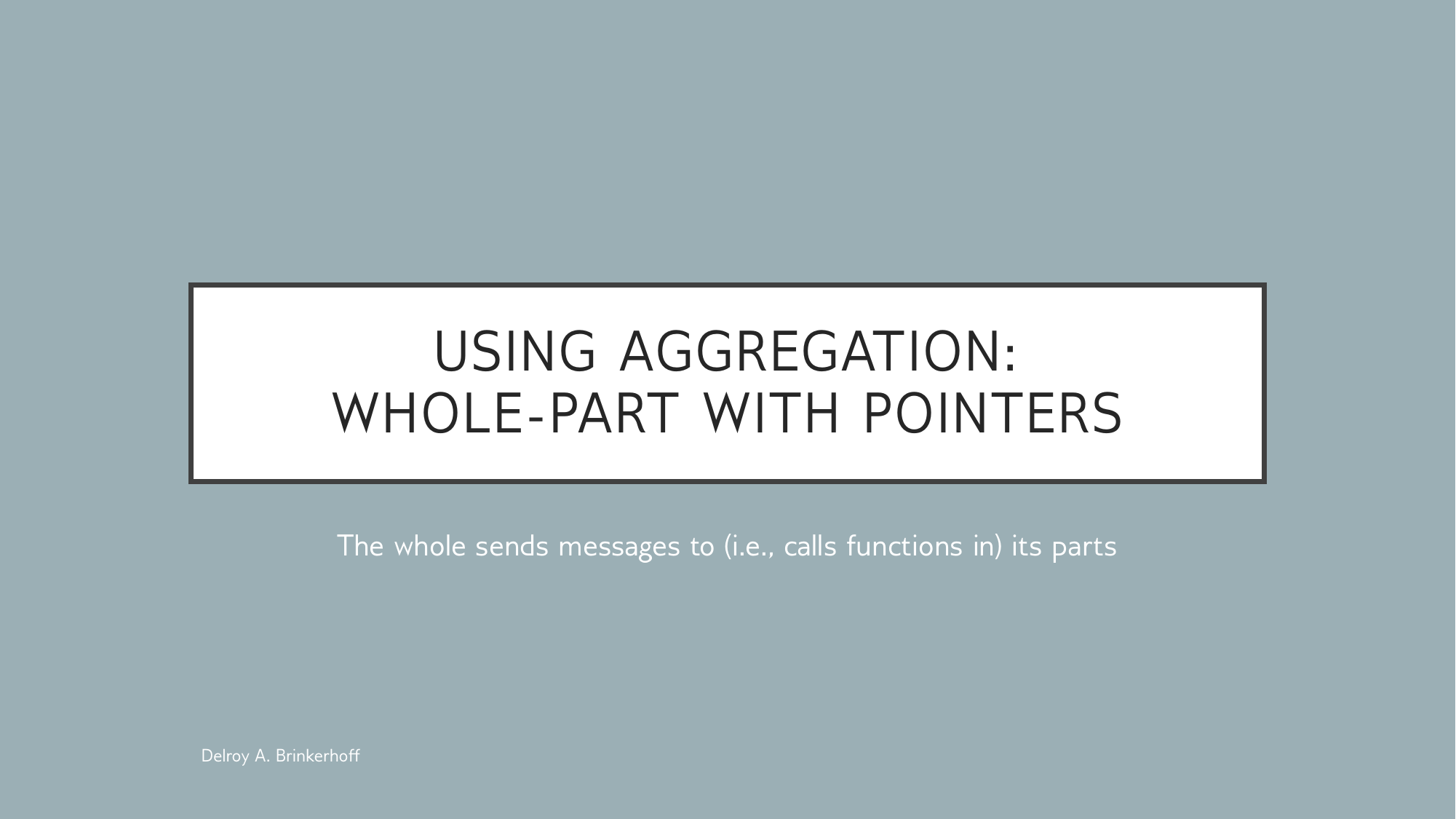

# Using Aggregation: Whole-Part With Pointers
The whole sends messages to (i.e., calls functions in) its parts

Delroy A. Brinkerhoff